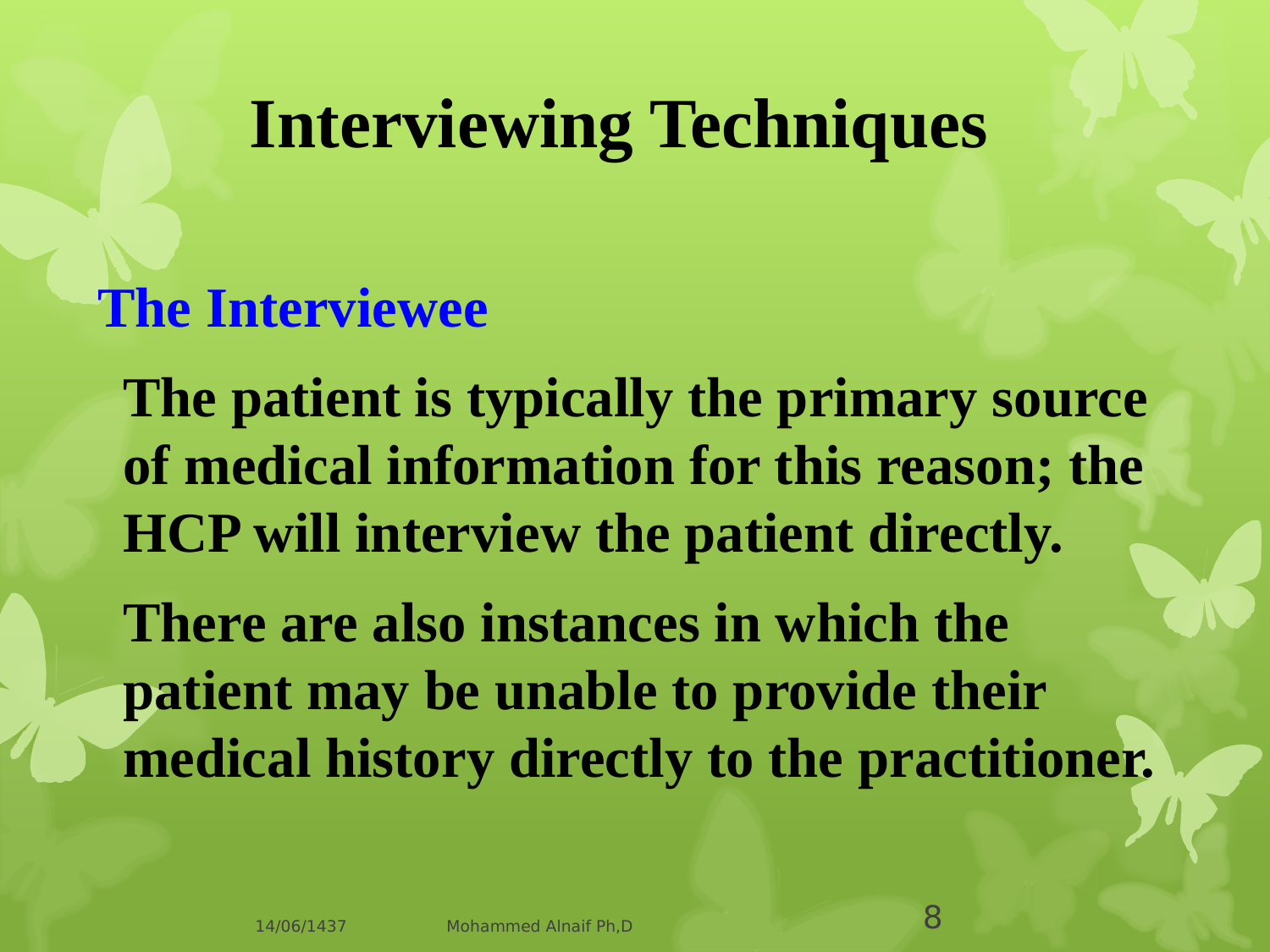

# Interviewing Techniques
The Interviewee
The patient is typically the primary source of medical information for this reason; the HCP will interview the patient directly.
There are also instances in which the patient may be unable to provide their medical history directly to the practitioner.
14/06/1437
Mohammed Alnaif Ph,D
8